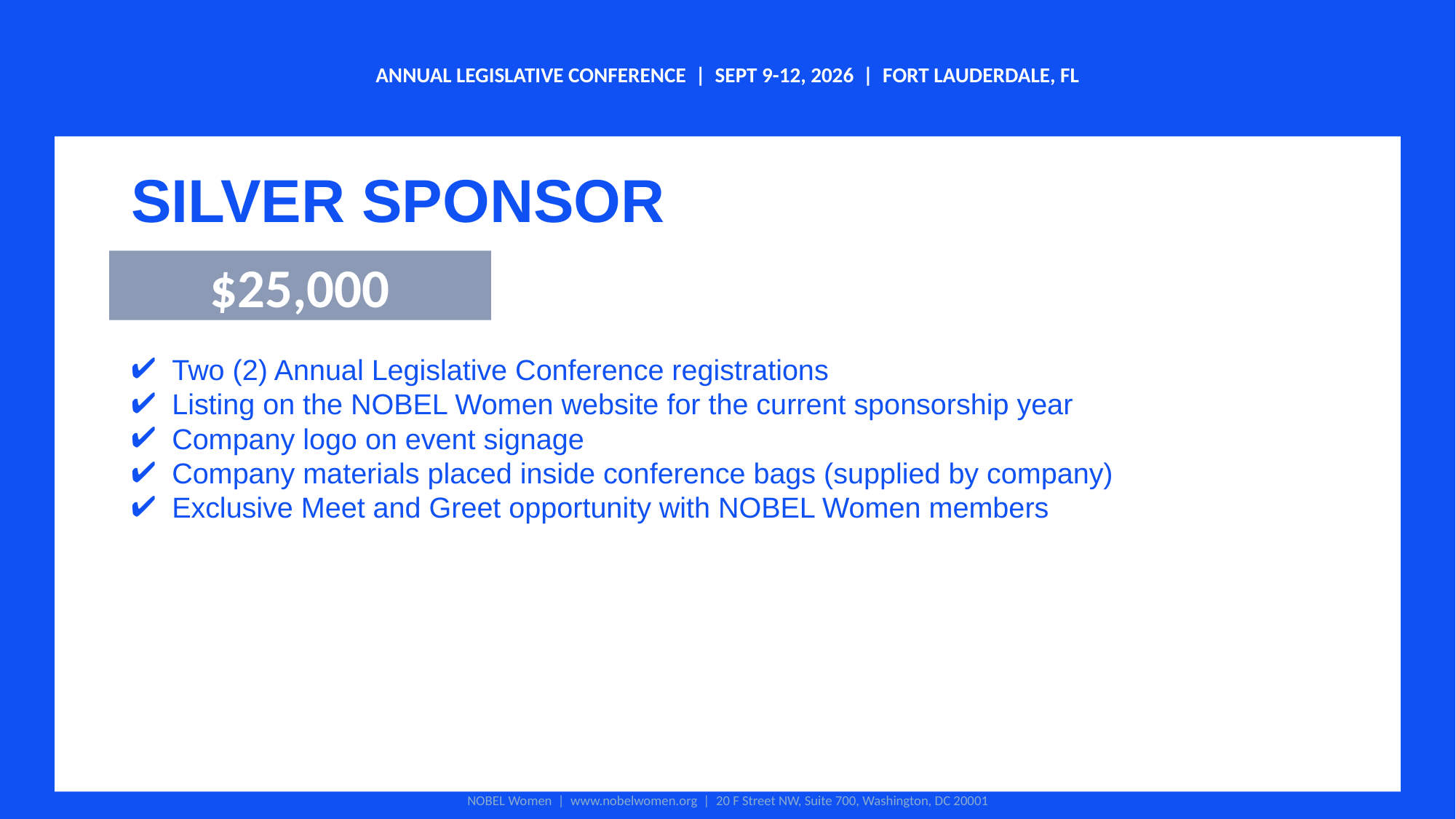

ANNUAL LEGISLATIVE CONFERENCE  |  SEPT 9-12, 2026  |  FORT LAUDERDALE, FL

SILVER SPONSOR
$25,000
Two (2) Annual Legislative Conference registrations
Listing on the NOBEL Women website for the current sponsorship year
Company logo on event signage
Company materials placed inside conference bags (supplied by company)
Exclusive Meet and Greet opportunity with NOBEL Women members
NOBEL Women  |  www.nobelwomen.org  |  20 F Street NW, Suite 700, Washington, DC 20001